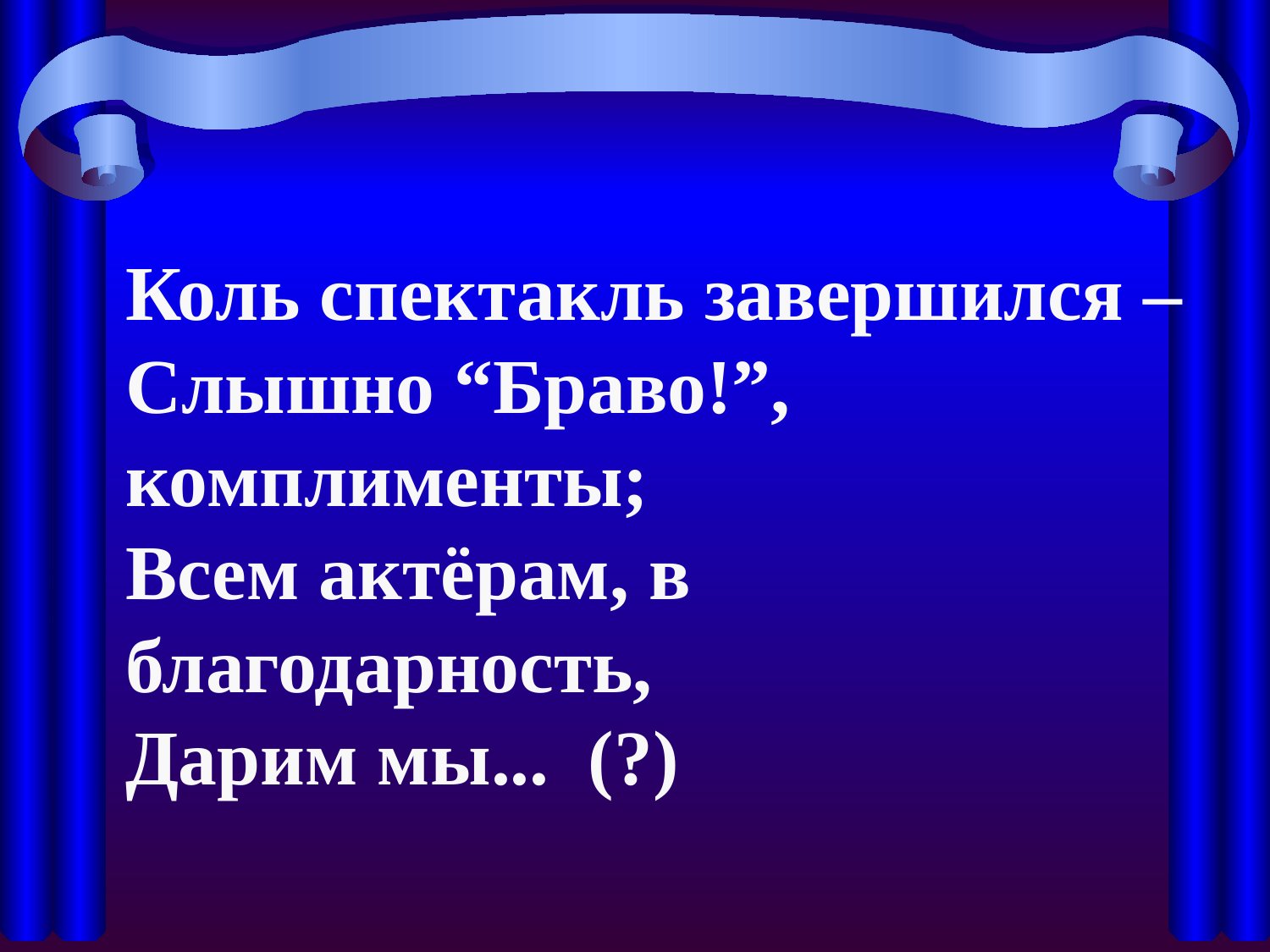

#
	Коль спектакль завершился –
Слышно “Браво!”,       комплименты;
Всем актёрам, в благодарность, 
Дарим мы...  (?)